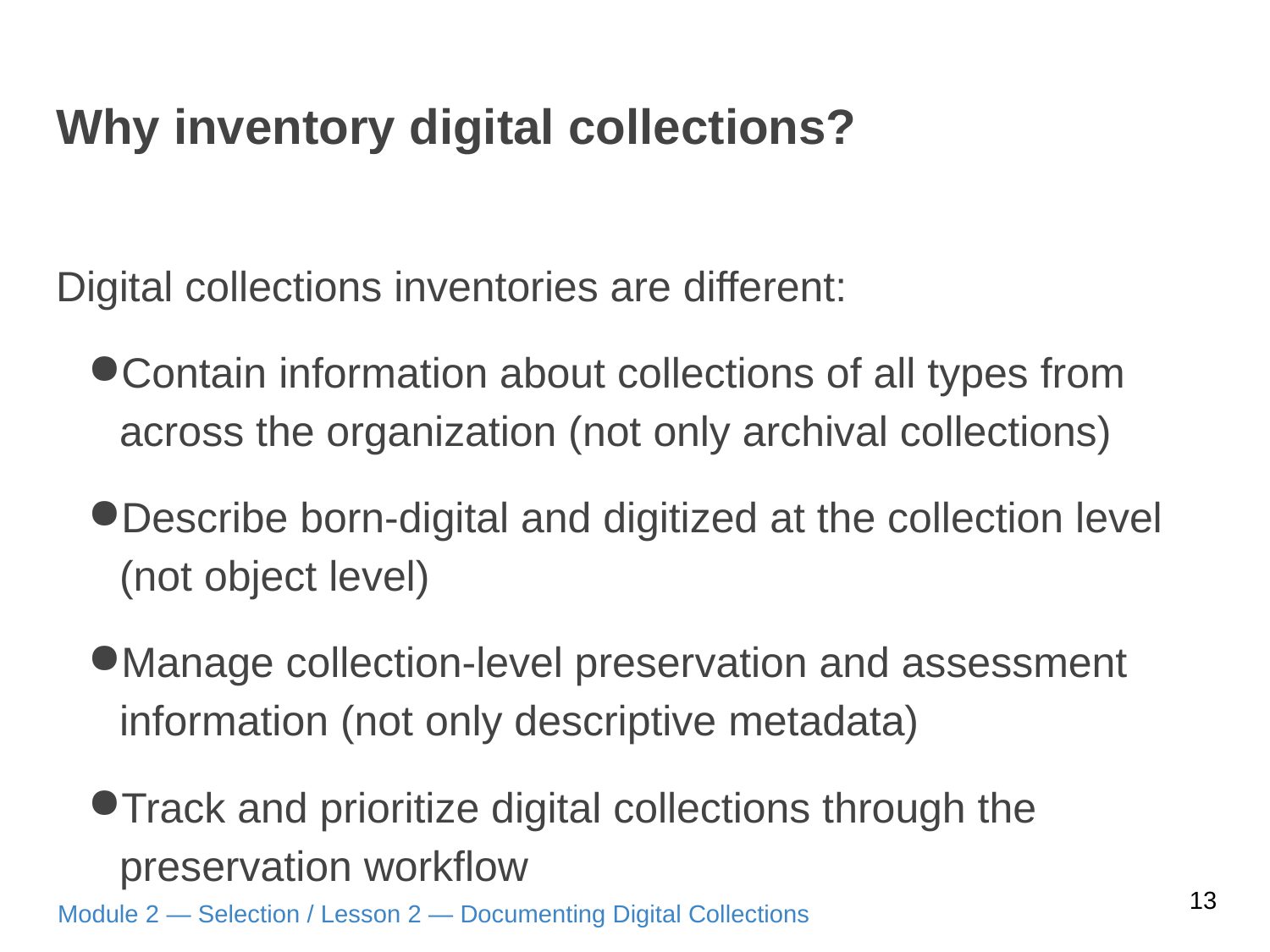

# Why inventory digital collections?
Digital collections inventories are different:
Contain information about collections of all types from across the organization (not only archival collections)
Describe born-digital and digitized at the collection level (not object level)
Manage collection-level preservation and assessment information (not only descriptive metadata)
Track and prioritize digital collections through the preservation workflow
13
Module 2 — Selection / Lesson 2 — Documenting Digital Collections